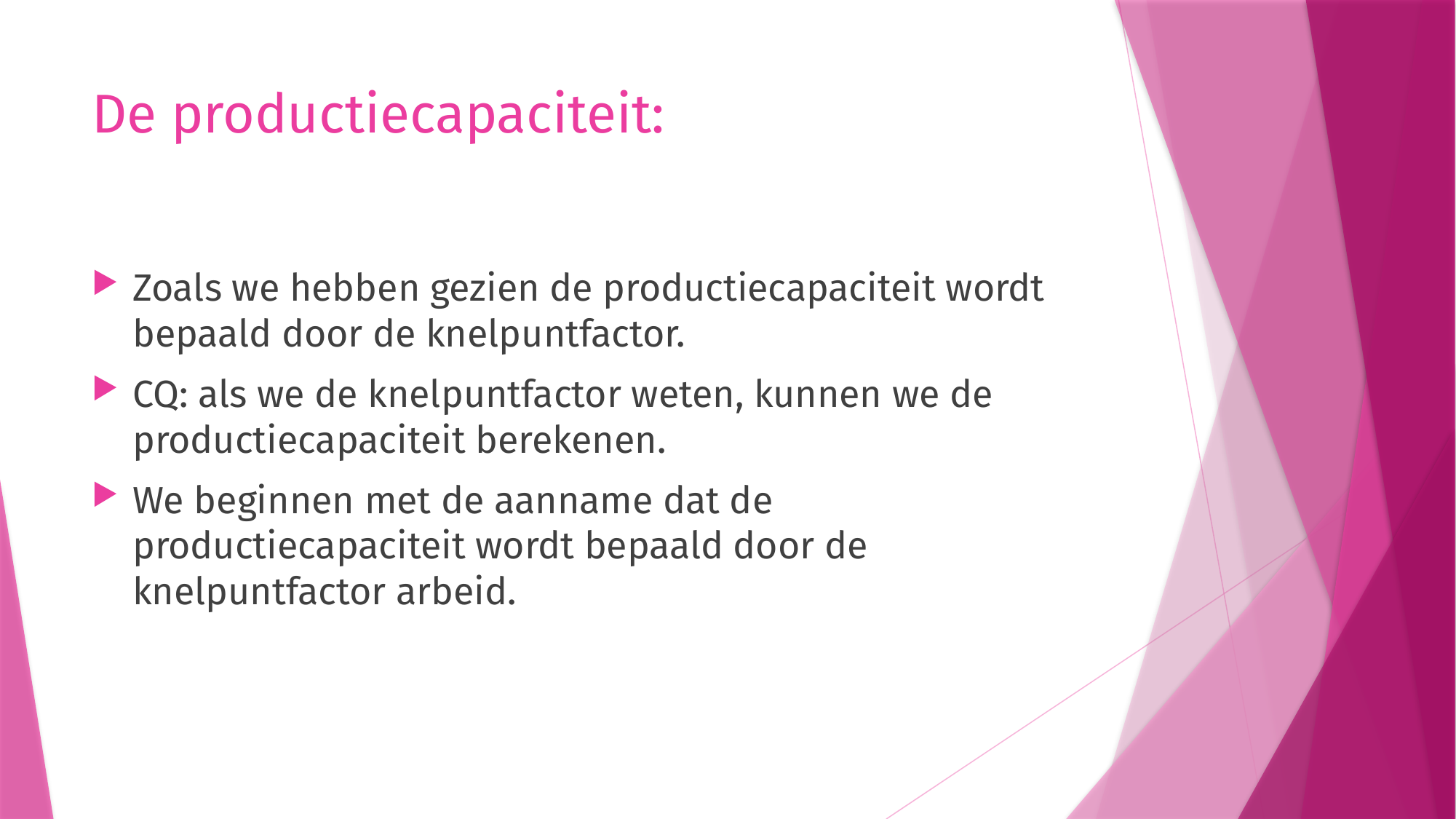

# De productiecapaciteit:
Zoals we hebben gezien de productiecapaciteit wordt bepaald door de knelpuntfactor.
CQ: als we de knelpuntfactor weten, kunnen we de productiecapaciteit berekenen.
We beginnen met de aanname dat de productiecapaciteit wordt bepaald door de knelpuntfactor arbeid.